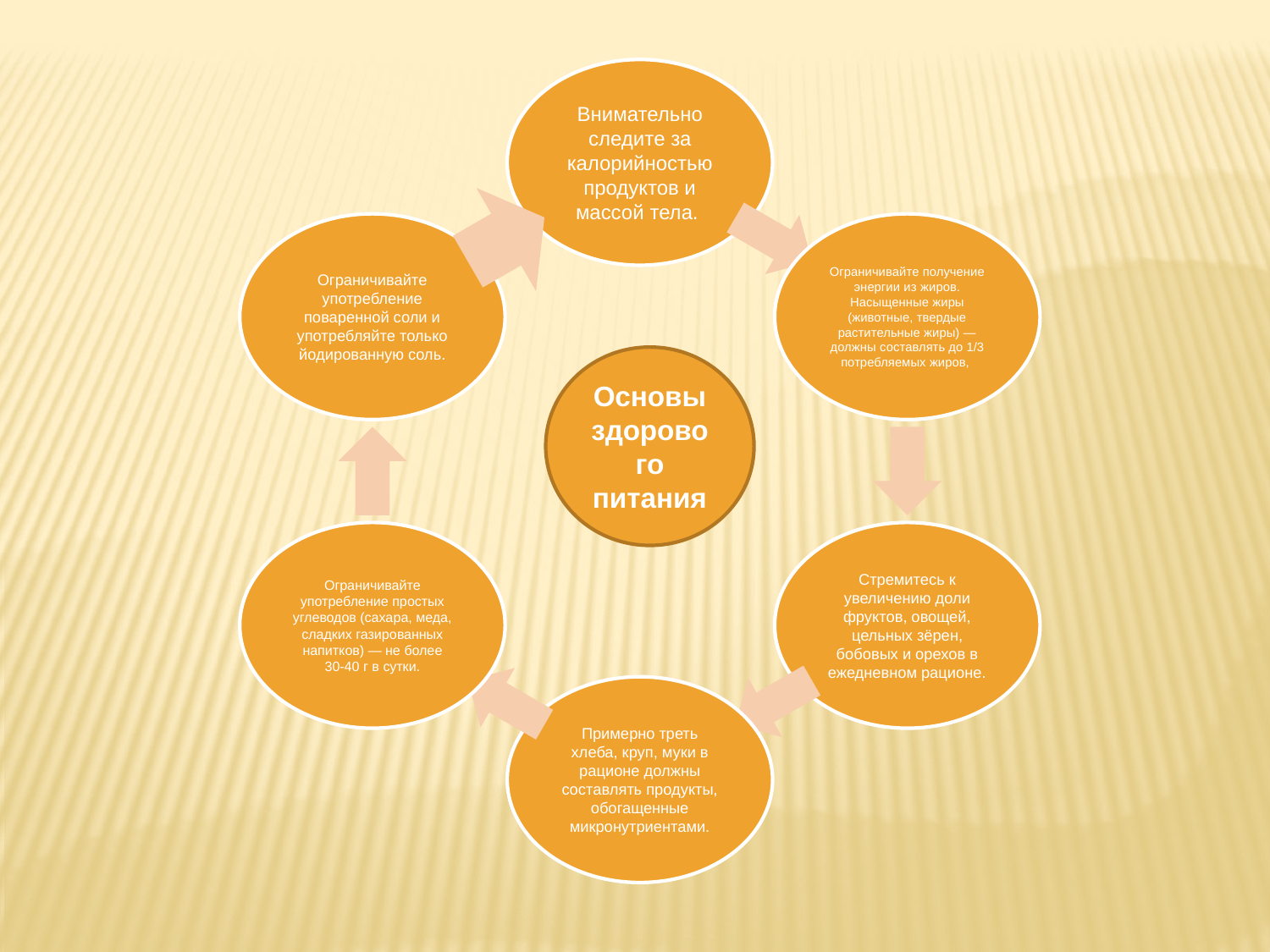

Внимательно следите за калорийностью продуктов и массой тела.
Ограничивайте получение энергии из жиров. Насыщенные жиры (животные, твердые растительные жиры) — должны составлять до 1/3 потребляемых жиров,
Стремитесь к увеличению доли фруктов, овощей, цельных зёрен, бобовых и орехов в ежедневном рационе.
Примерно треть хлеба, круп, муки в рационе должны составлять продукты, обогащенные микронутриентами.
Ограничивайте употребление простых углеводов (сахара, меда, сладких газированных напитков) — не более 30-40 г в сутки.
Ограничивайте употребление поваренной соли и употребляйте только йодированную соль.
Основы здорового питания